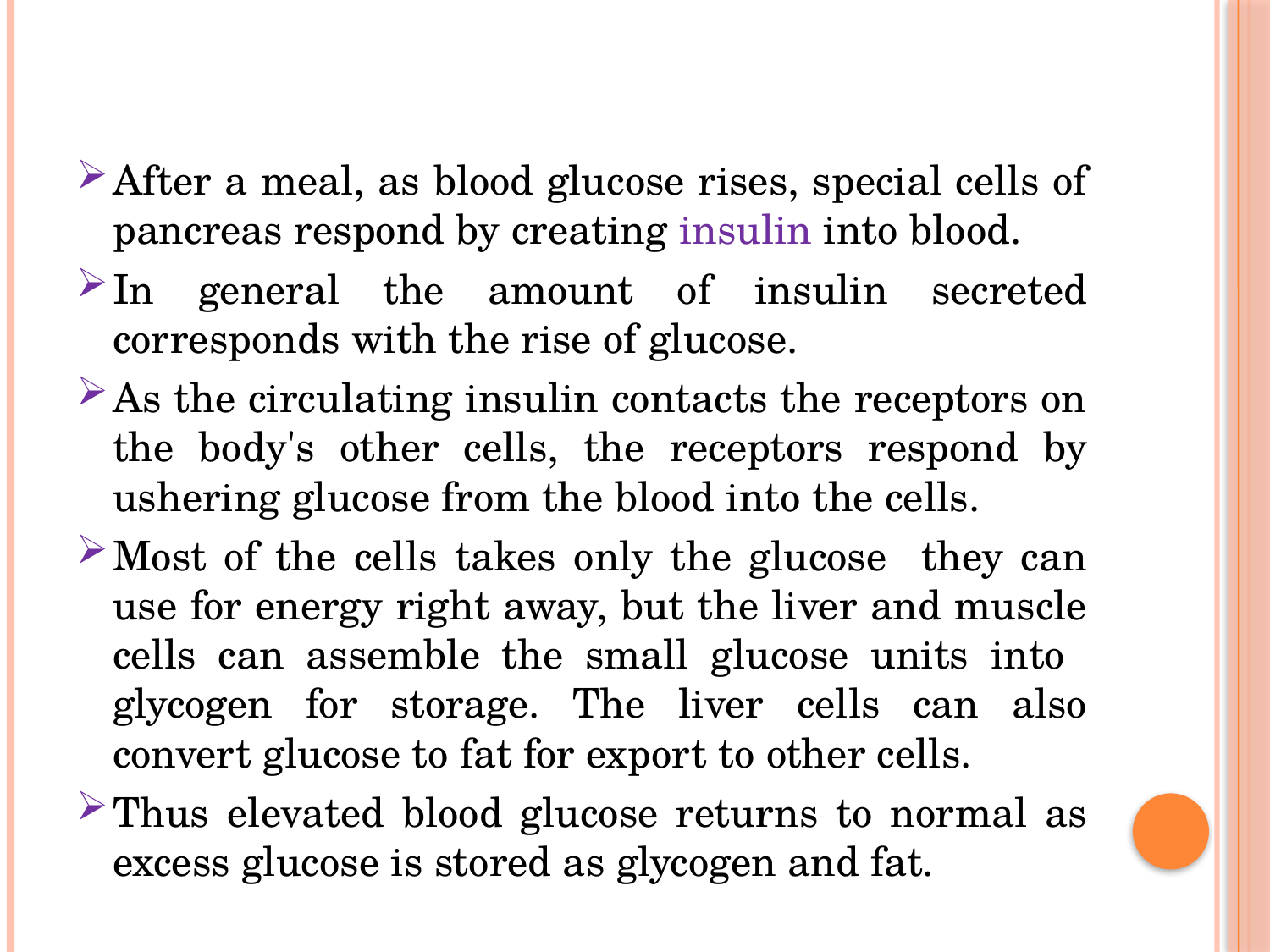

After a meal, as blood glucose rises, special cells of pancreas respond by creating insulin into blood.
In general the amount of insulin secreted corresponds with the rise of glucose.
As the circulating insulin contacts the receptors on the body's other cells, the receptors respond by ushering glucose from the blood into the cells.
Most of the cells takes only the glucose  they can use for energy right away, but the liver and muscle cells can assemble the small glucose units into  glycogen for storage. The liver cells can also convert glucose to fat for export to other cells.
Thus elevated blood glucose returns to normal as excess glucose is stored as glycogen and fat.